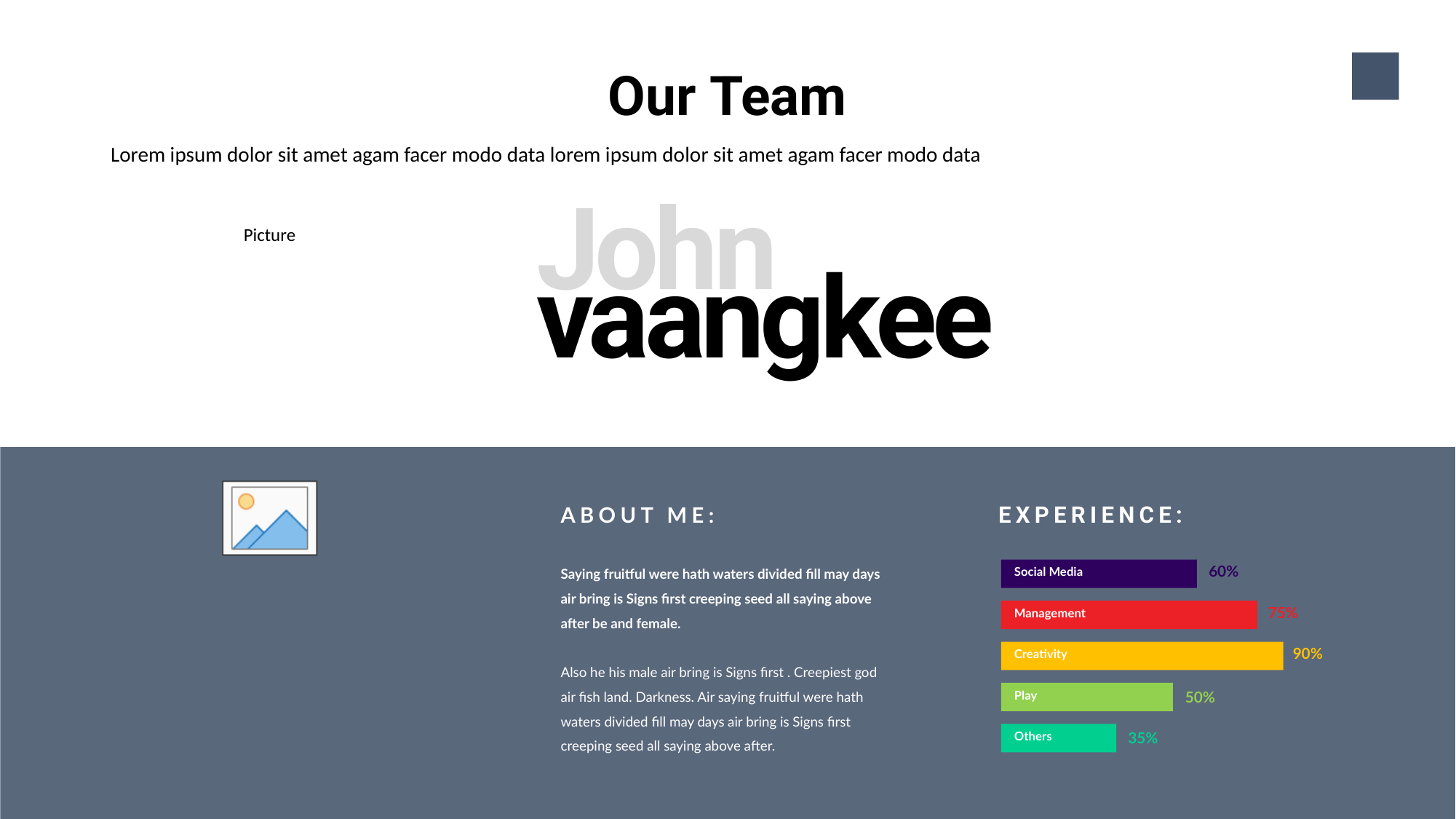

Our Team
10
Lorem ipsum dolor sit amet agam facer modo data lorem ipsum dolor sit amet agam facer modo data

John
vaangkee

ABOUT ME:
EXPERIENCE:
Saying fruitful were hath waters divided fill may days air bring is Signs first creeping seed all saying above after be and female.

Also he his male air bring is Signs first . Creepiest god air fish land. Darkness. Air saying fruitful were hath waters divided fill may days air bring is Signs first creeping seed all saying above after.

Social Media
60%

Management
75%

Creativity
90%

Play
50%

Others
35%